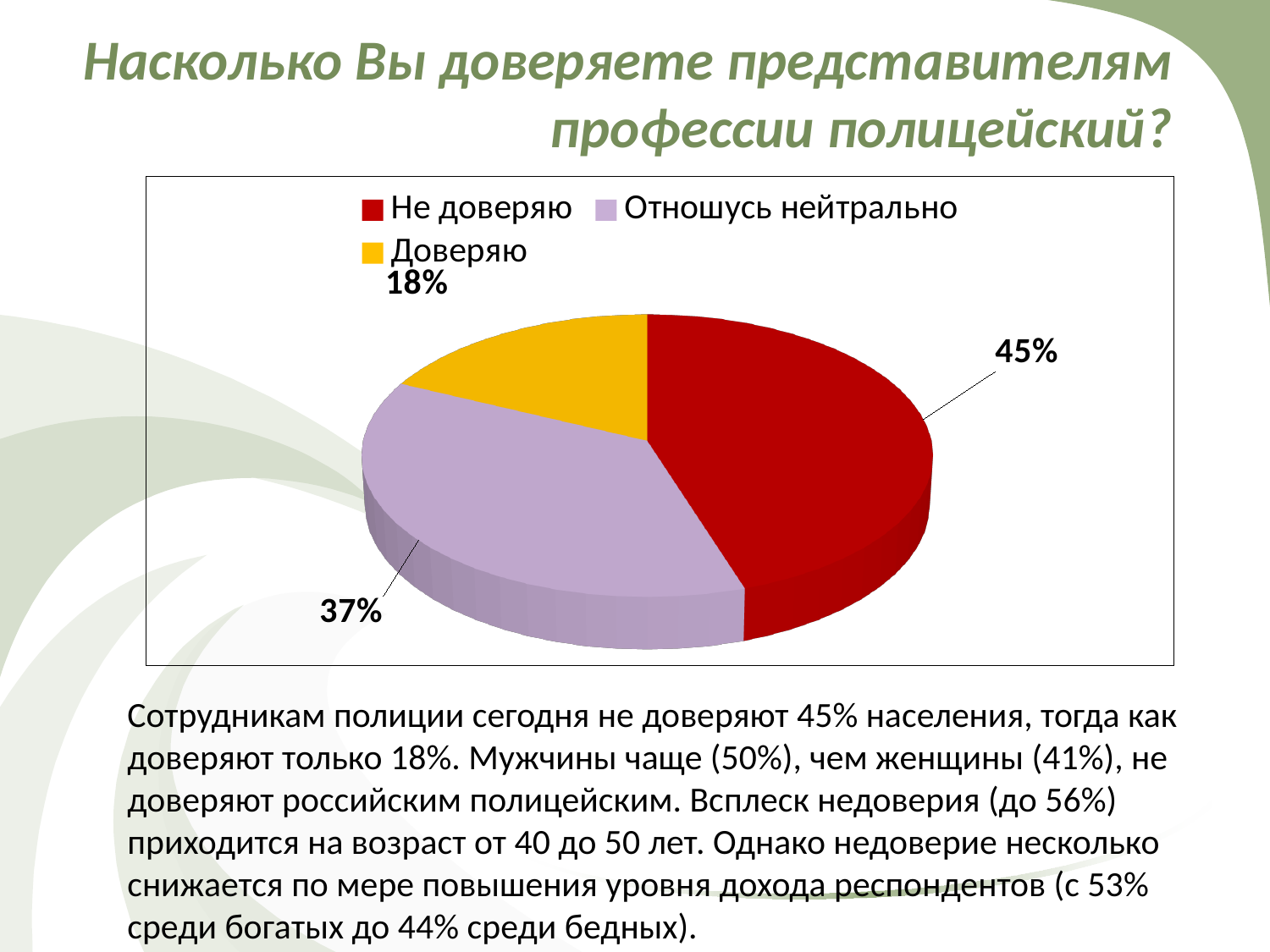

# Насколько Вы доверяете представителям профессии полицейский?

[unsupported chart]

Сотрудникам полиции сегодня не доверяют 45% населения, тогда как доверяют только 18%. Мужчины чаще (50%), чем женщины (41%), не доверяют российским полицейским. Всплеск недоверия (до 56%) приходится на возраст от 40 до 50 лет. Однако недоверие несколько снижается по мере повышения уровня дохода респондентов (с 53% среди богатых до 44% среди бедных).